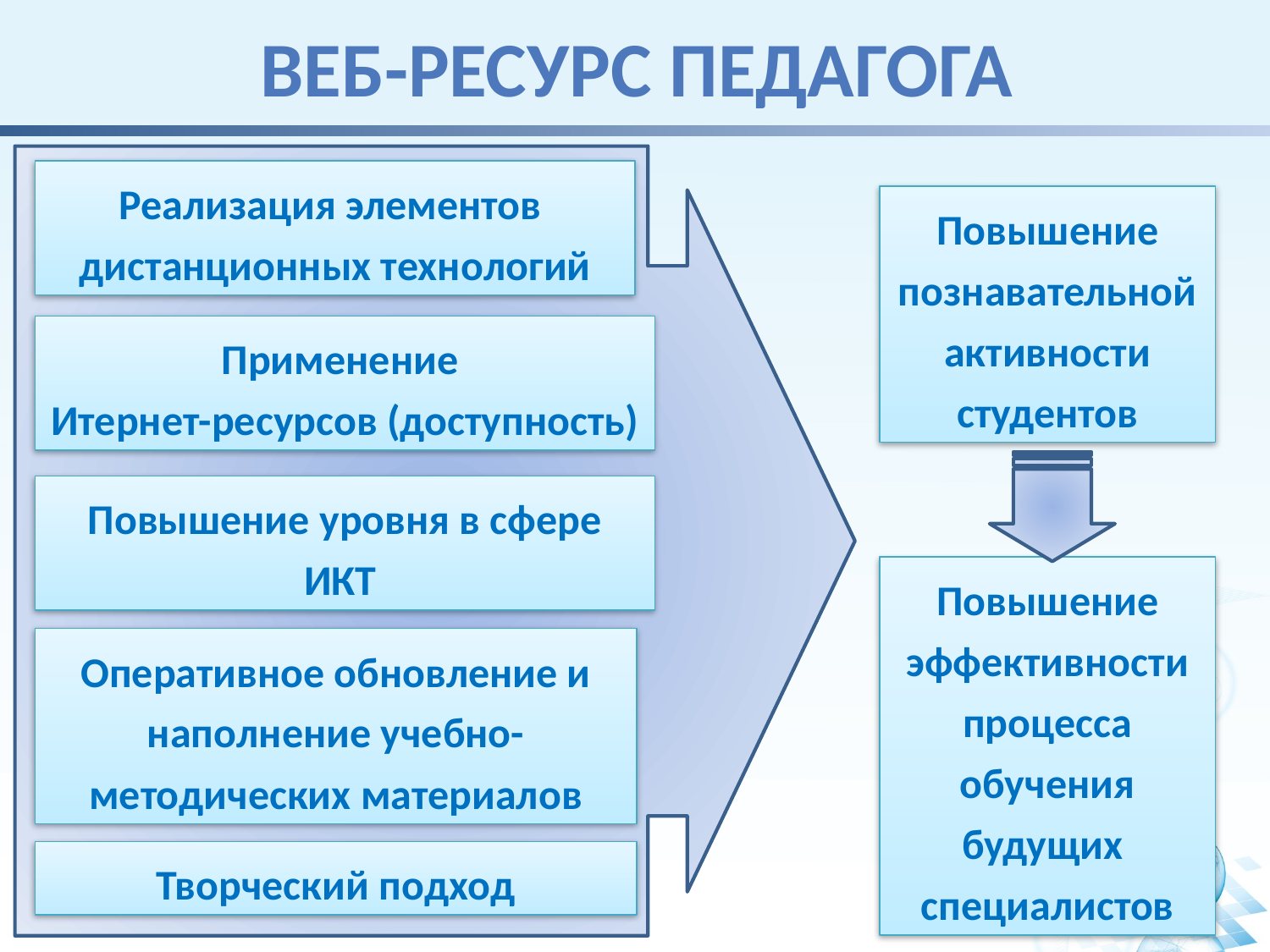

# Веб-ресурс педагога

Реализация элементов  дистанционных технологий
Повышение познавательной активности студентов
Применение
Итернет-ресурсов (доступность)

Повышение уровня в сфере ИКТ
Повышение эффективности процесса обучения будущих  специалистов
Оперативное обновление и наполнение учебно-методических материалов
Творческий подход